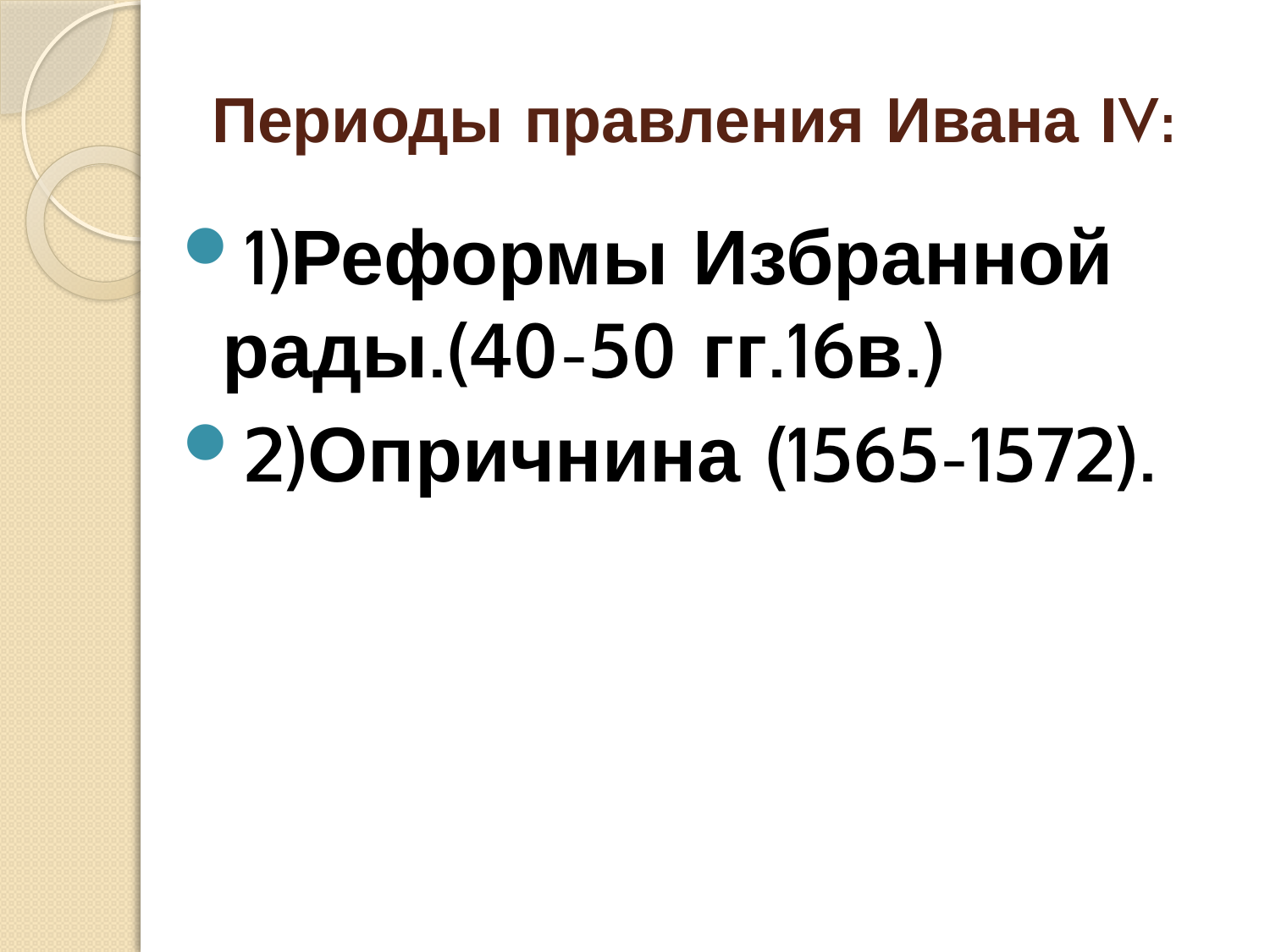

# Периоды правления Ивана ΙV:
1)Реформы Избранной рады.(40-50 гг.16в.)
2)Опричнина (1565-1572).